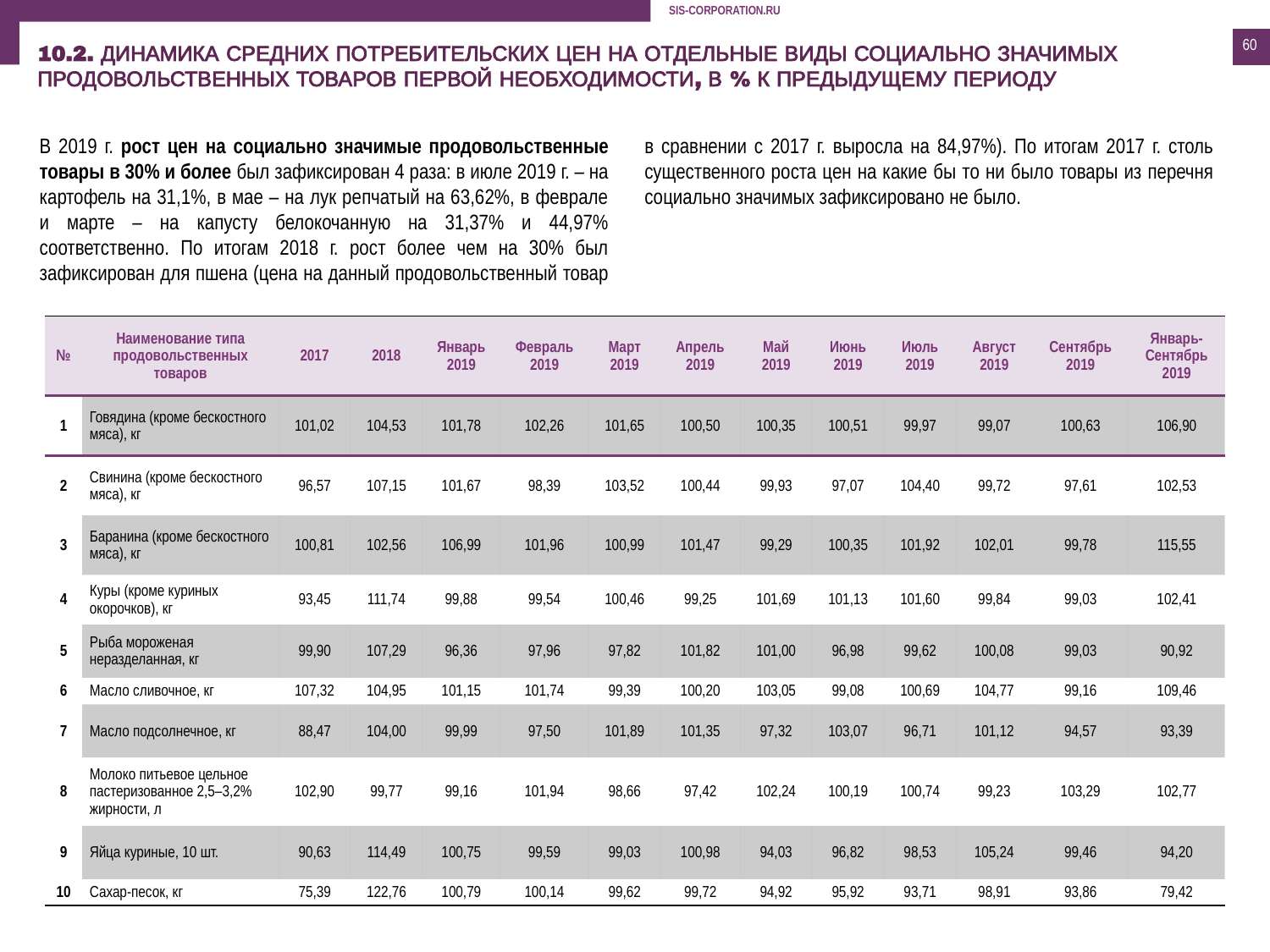

60
10.2. ДИНАМИКА Средних потребительских цен на отдельные виды социально значимых продовольственных товаров первой необходимости, в % к предыдущему периоду
В 2019 г. рост цен на социально значимые продовольственные товары в 30% и более был зафиксирован 4 раза: в июле 2019 г. – на картофель на 31,1%, в мае – на лук репчатый на 63,62%, в феврале и марте – на капусту белокочанную на 31,37% и 44,97% соответственно. По итогам 2018 г. рост более чем на 30% был зафиксирован для пшена (цена на данный продовольственный товар в сравнении с 2017 г. выросла на 84,97%). По итогам 2017 г. столь существенного роста цен на какие бы то ни было товары из перечня социально значимых зафиксировано не было.
| № | Наименование типа продовольственных товаров | 2017 | 2018 | Январь 2019 | Февраль 2019 | Март 2019 | Апрель 2019 | Май 2019 | Июнь 2019 | Июль 2019 | Август 2019 | Сентябрь 2019 | Январь-Сентябрь 2019 |
| --- | --- | --- | --- | --- | --- | --- | --- | --- | --- | --- | --- | --- | --- |
| 1 | Говядина (кроме бескостного мяса), кг | 101,02 | 104,53 | 101,78 | 102,26 | 101,65 | 100,50 | 100,35 | 100,51 | 99,97 | 99,07 | 100,63 | 106,90 |
| 2 | Свинина (кроме бескостного мяса), кг | 96,57 | 107,15 | 101,67 | 98,39 | 103,52 | 100,44 | 99,93 | 97,07 | 104,40 | 99,72 | 97,61 | 102,53 |
| 3 | Баранина (кроме бескостного мяса), кг | 100,81 | 102,56 | 106,99 | 101,96 | 100,99 | 101,47 | 99,29 | 100,35 | 101,92 | 102,01 | 99,78 | 115,55 |
| 4 | Куры (кроме куриных окорочков), кг | 93,45 | 111,74 | 99,88 | 99,54 | 100,46 | 99,25 | 101,69 | 101,13 | 101,60 | 99,84 | 99,03 | 102,41 |
| 5 | Рыба мороженая неразделанная, кг | 99,90 | 107,29 | 96,36 | 97,96 | 97,82 | 101,82 | 101,00 | 96,98 | 99,62 | 100,08 | 99,03 | 90,92 |
| 6 | Масло сливочное, кг | 107,32 | 104,95 | 101,15 | 101,74 | 99,39 | 100,20 | 103,05 | 99,08 | 100,69 | 104,77 | 99,16 | 109,46 |
| 7 | Масло подсолнечное, кг | 88,47 | 104,00 | 99,99 | 97,50 | 101,89 | 101,35 | 97,32 | 103,07 | 96,71 | 101,12 | 94,57 | 93,39 |
| 8 | Молоко питьевое цельное пастеризованное 2,5–3,2% жирности, л | 102,90 | 99,77 | 99,16 | 101,94 | 98,66 | 97,42 | 102,24 | 100,19 | 100,74 | 99,23 | 103,29 | 102,77 |
| 9 | Яйца куриные, 10 шт. | 90,63 | 114,49 | 100,75 | 99,59 | 99,03 | 100,98 | 94,03 | 96,82 | 98,53 | 105,24 | 99,46 | 94,20 |
| 10 | Сахар-песок, кг | 75,39 | 122,76 | 100,79 | 100,14 | 99,62 | 99,72 | 94,92 | 95,92 | 93,71 | 98,91 | 93,86 | 79,42 |